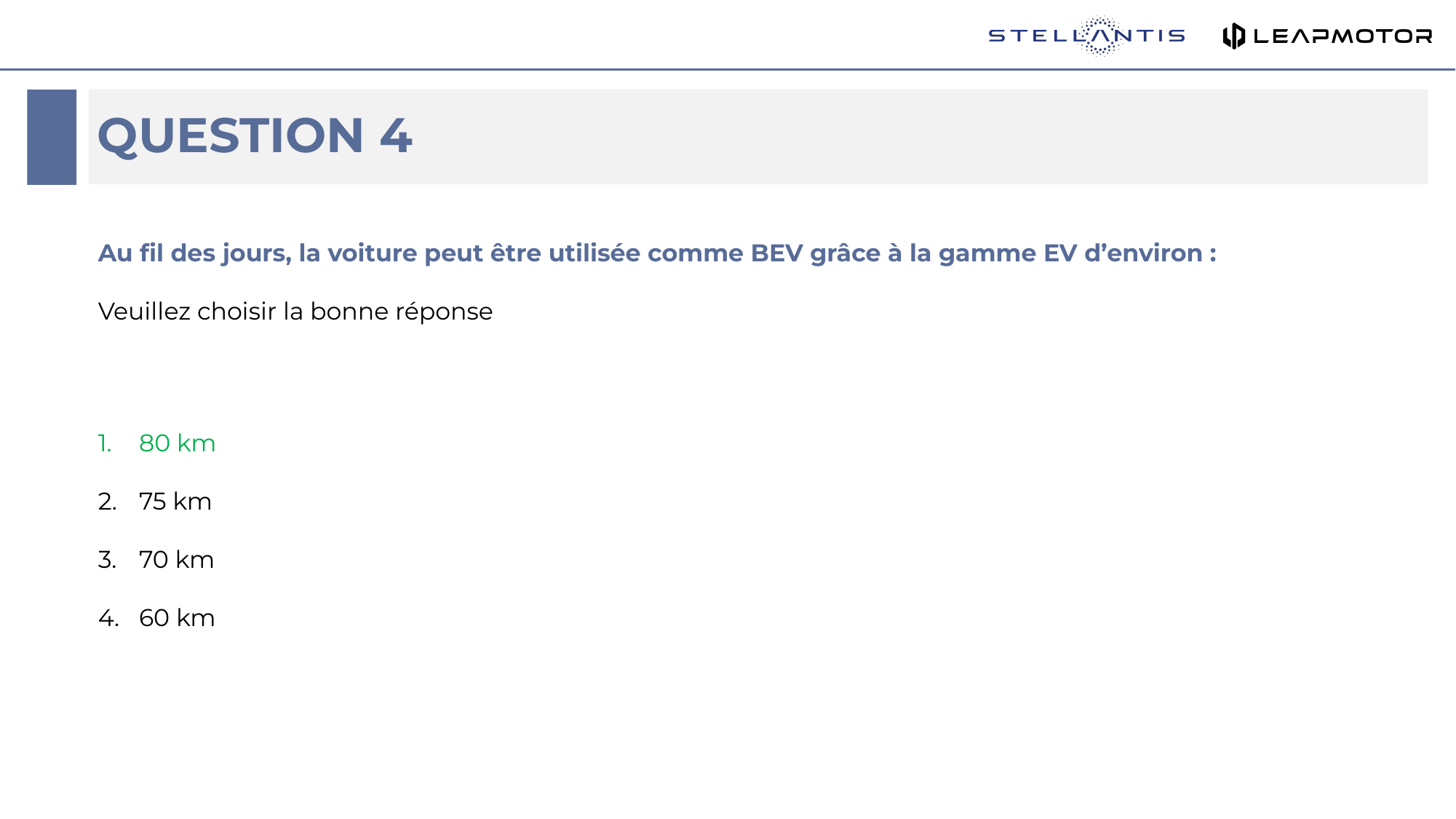

# Question 4
Au fil des jours, la voiture peut être utilisée comme BEV grâce à la gamme EV d’environ :
Veuillez choisir la bonne réponse
80 km

75 km

70 km

60 km